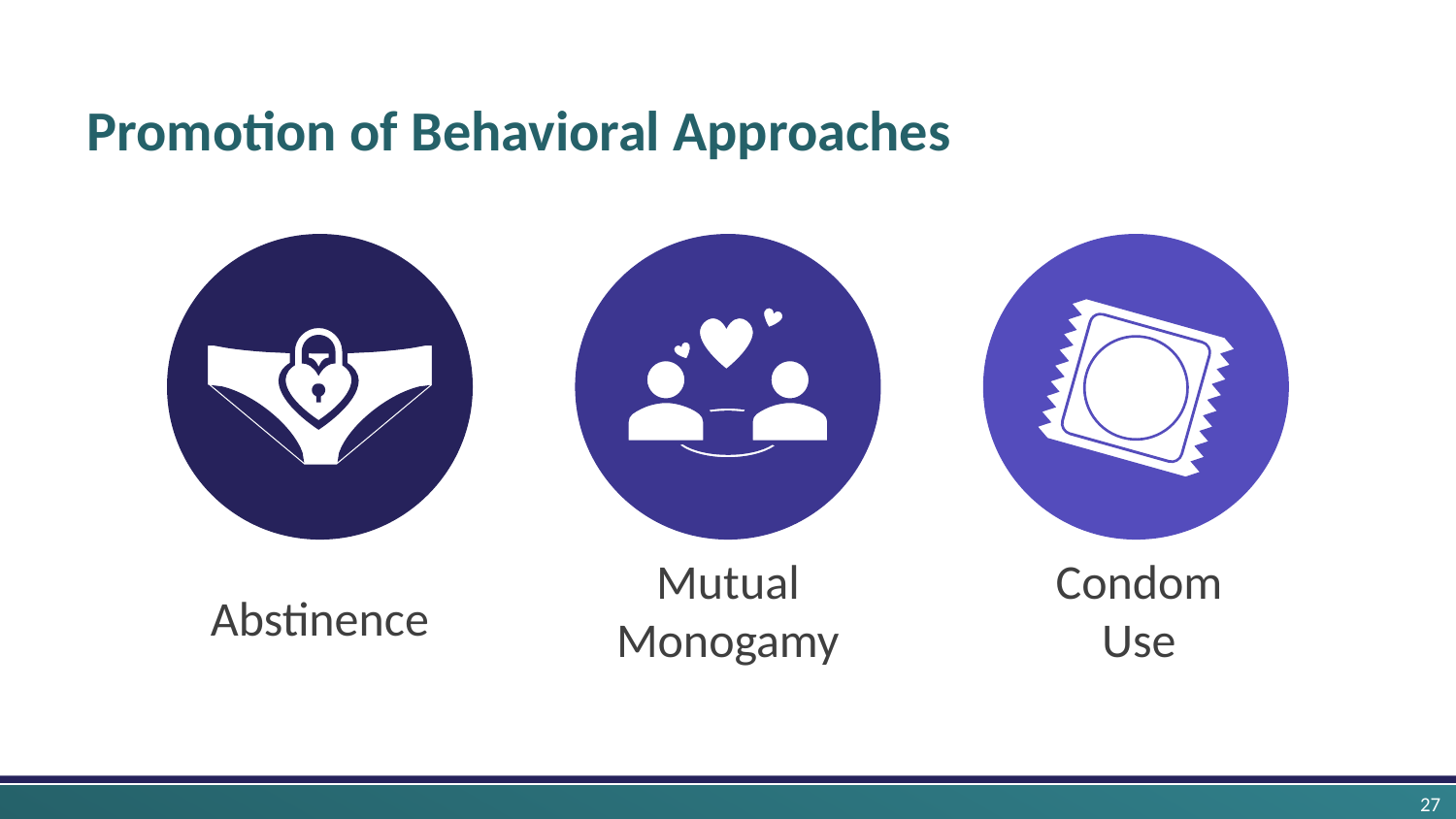

# Promotion of Behavioral Approaches

Mutual Monogamy
Condom Use
Abstinence
27